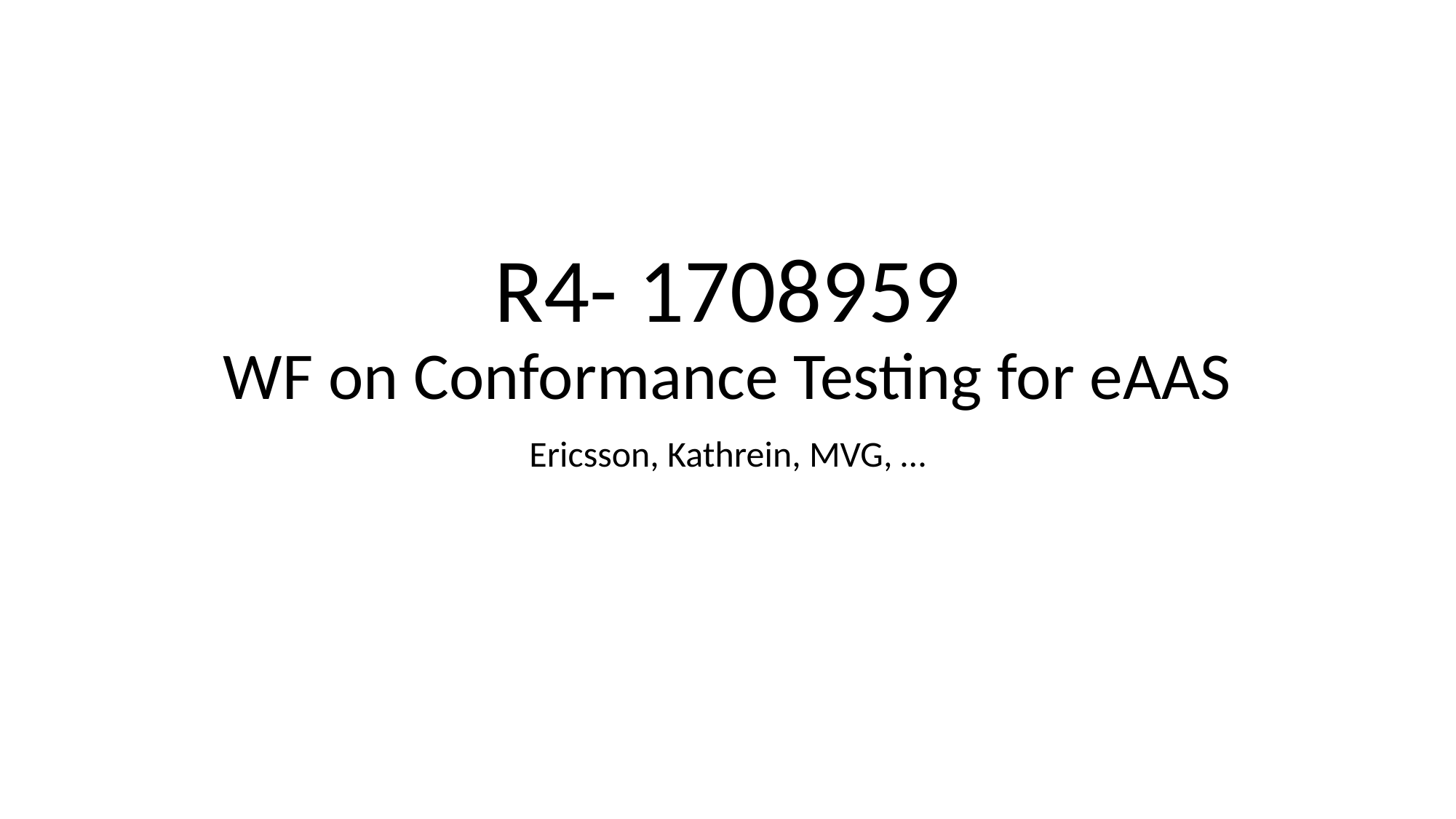

# R4- 1708959 WF on Conformance Testing for eAAS
Ericsson, Kathrein, MVG, …